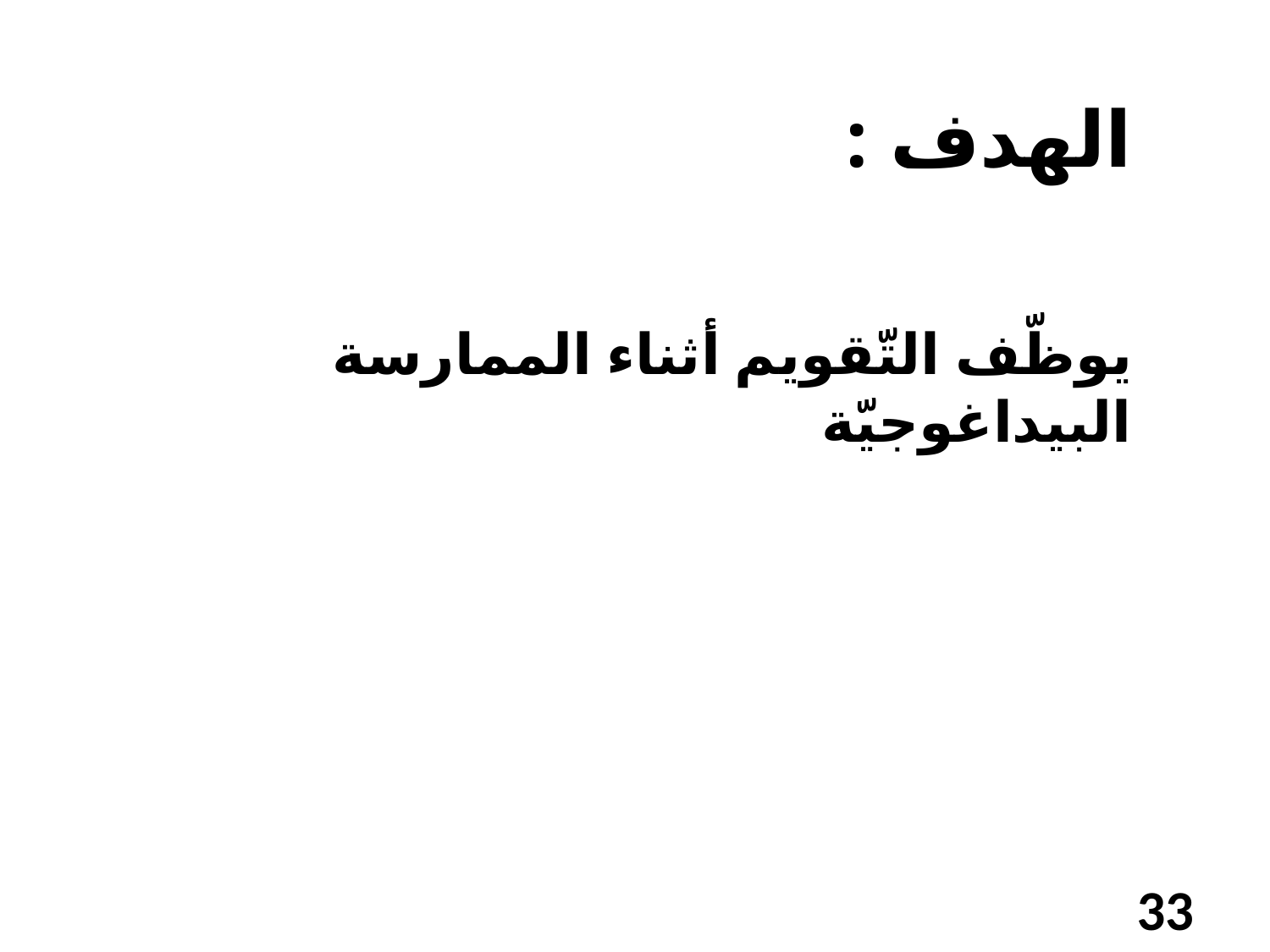

الهدف :

يوظّف التّقويم أثناء الممارسة البيداغوجيّة

33